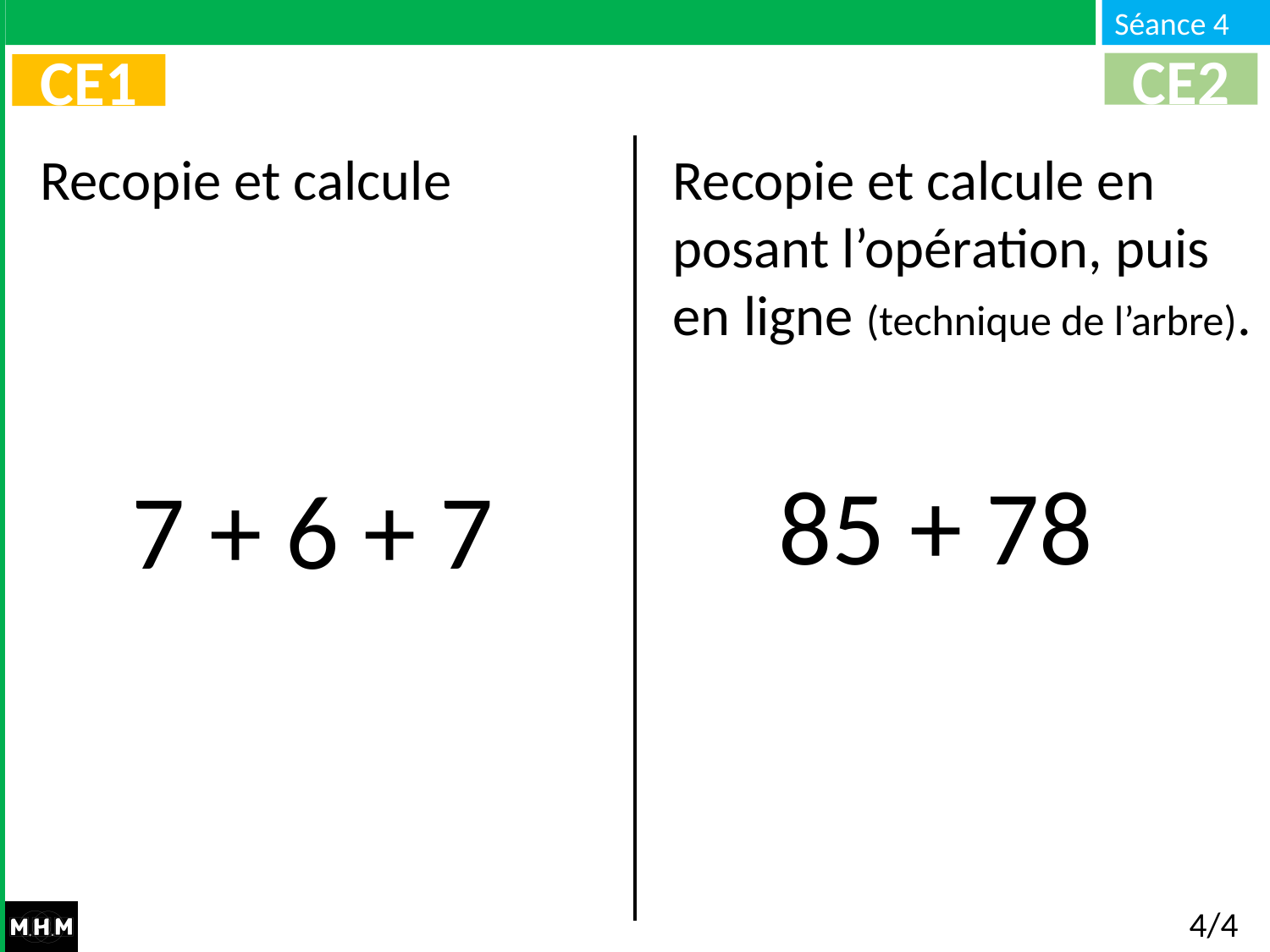

CE2
CE1
Recopie et calcule
Recopie et calcule en posant l’opération, puis en ligne (technique de l’arbre).
85 + 78
7 + 6 + 7
4/4